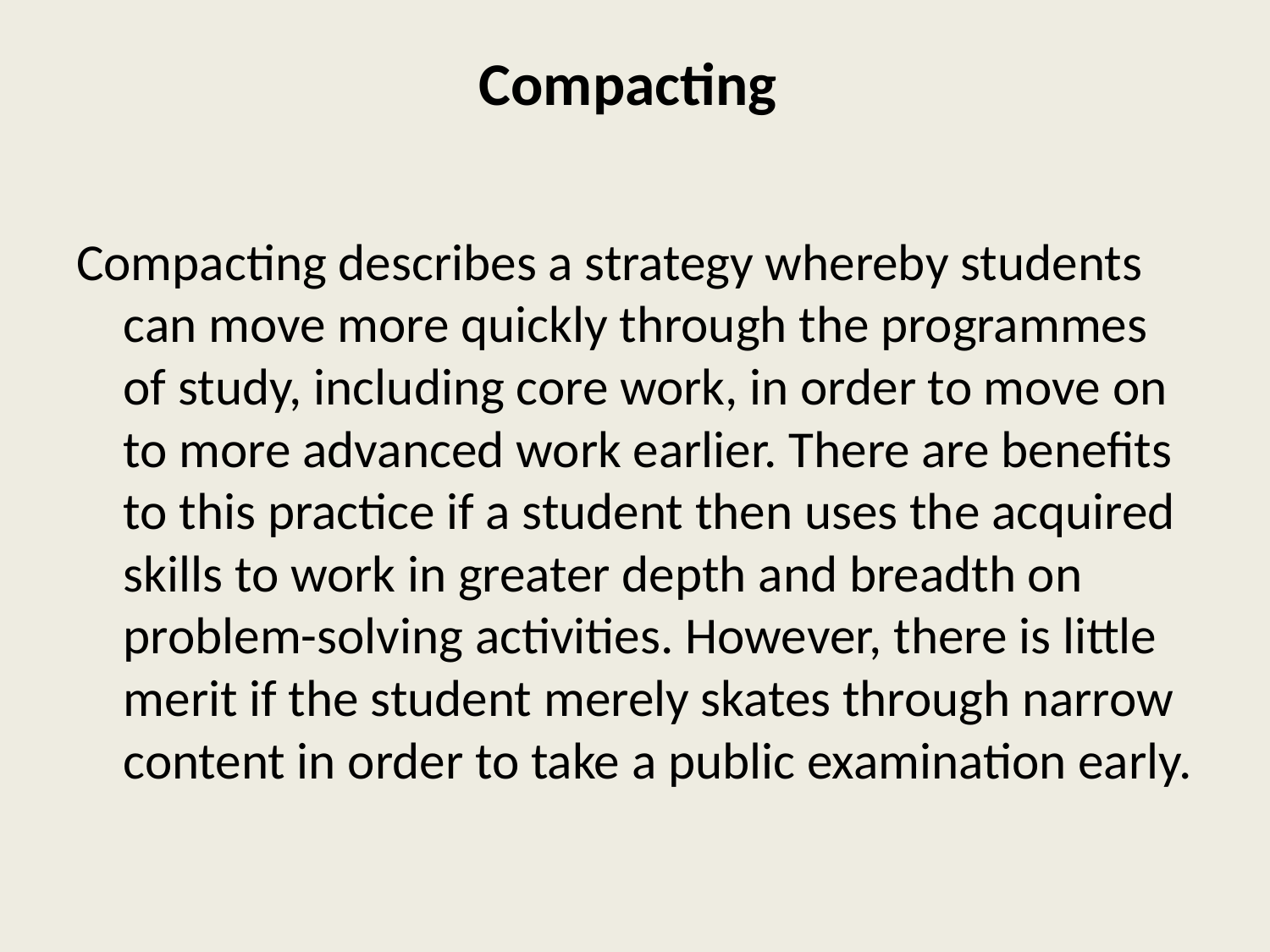

# Compacting
Compacting describes a strategy whereby students can move more quickly through the programmes of study, including core work, in order to move on to more advanced work earlier. There are benefits to this practice if a student then uses the acquired skills to work in greater depth and breadth on problem-solving activities. However, there is little merit if the student merely skates through narrow content in order to take a public examination early.